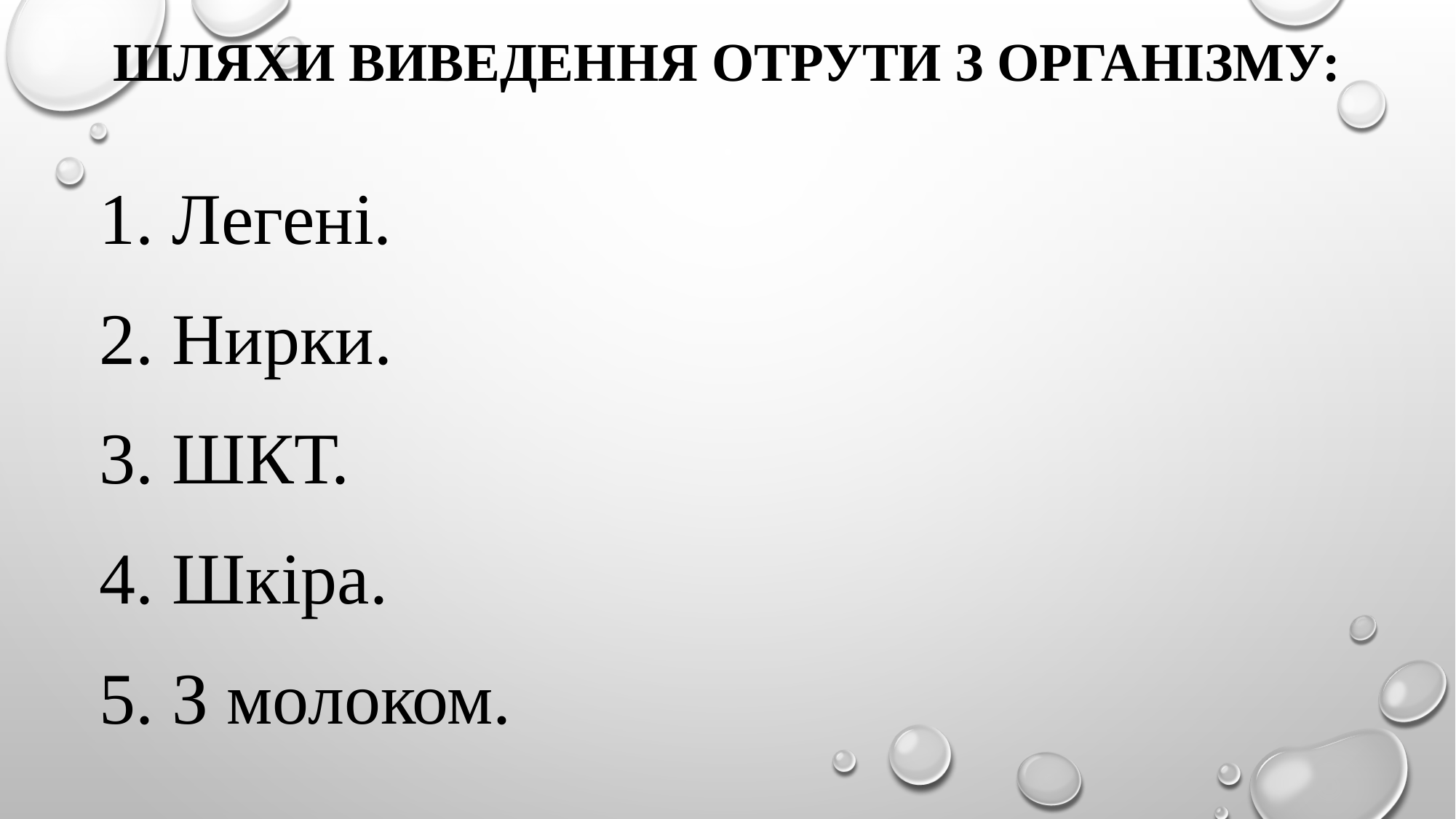

# Шляхи виведення отрути з організму:
1. Легені.
2. Нирки.
3. ШКТ.
4. Шкіра.
5. З молоком.